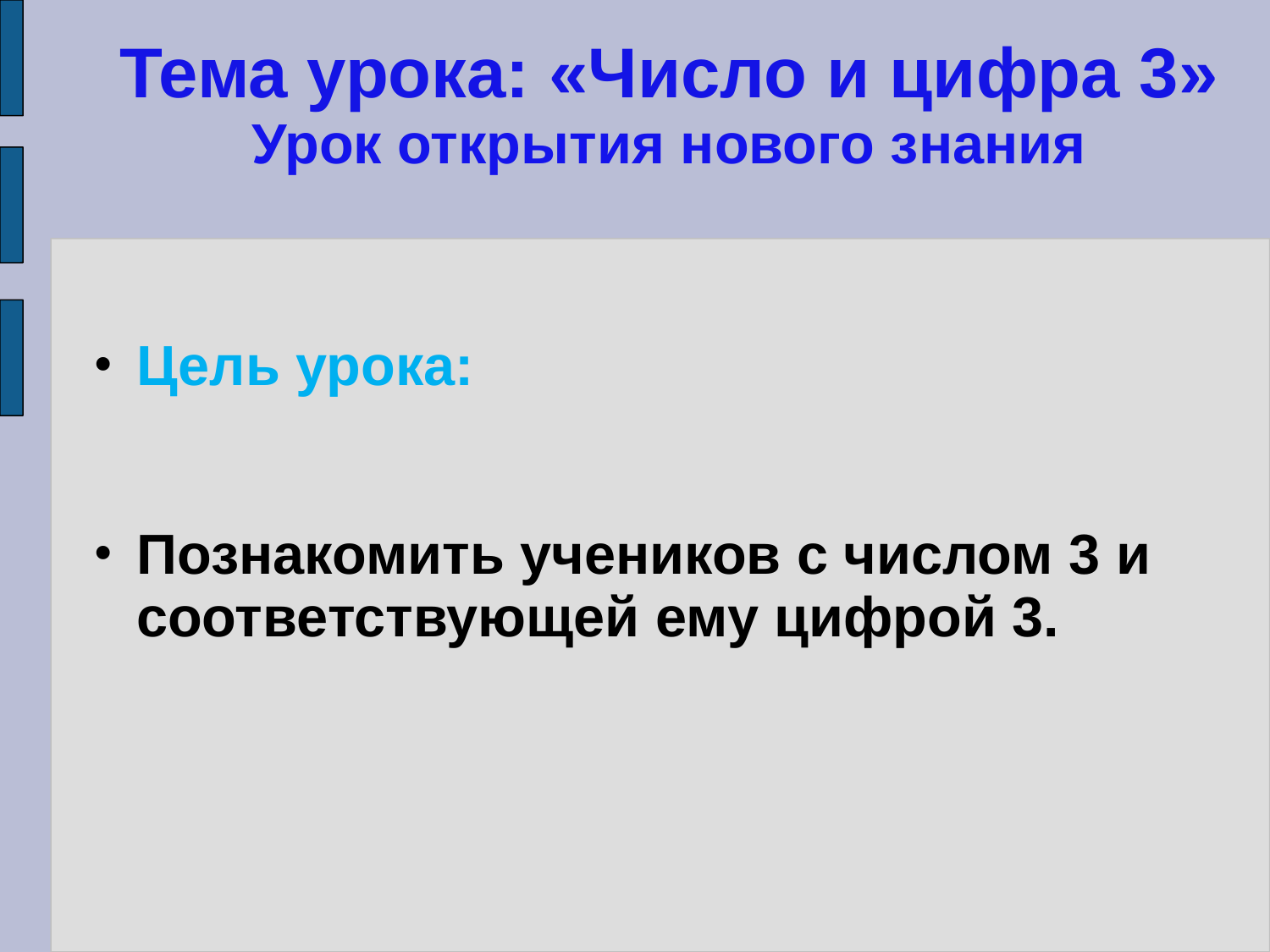

# Тема урока: «Число и цифра 3» Урок открытия нового знания

Цель урока:

Познакомить учеников с числом 3 и соответствующей ему цифрой 3.